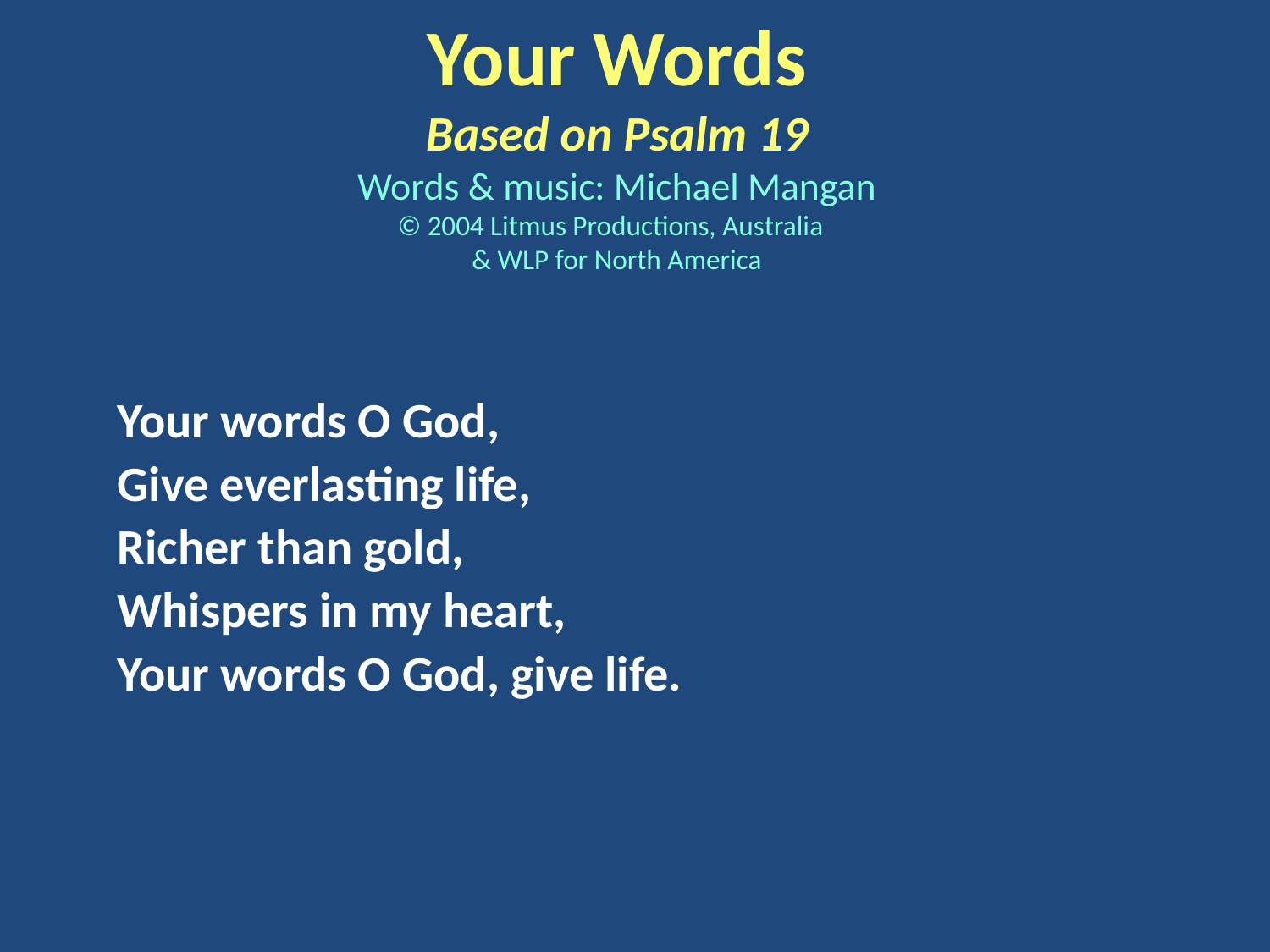

Your Words
Based on Psalm 19
Words & music: Michael Mangan
© 2004 Litmus Productions, Australia
& WLP for North America
Your words O God,
Give everlasting life,
Richer than gold,
Whispers in my heart,
Your words O God, give life.